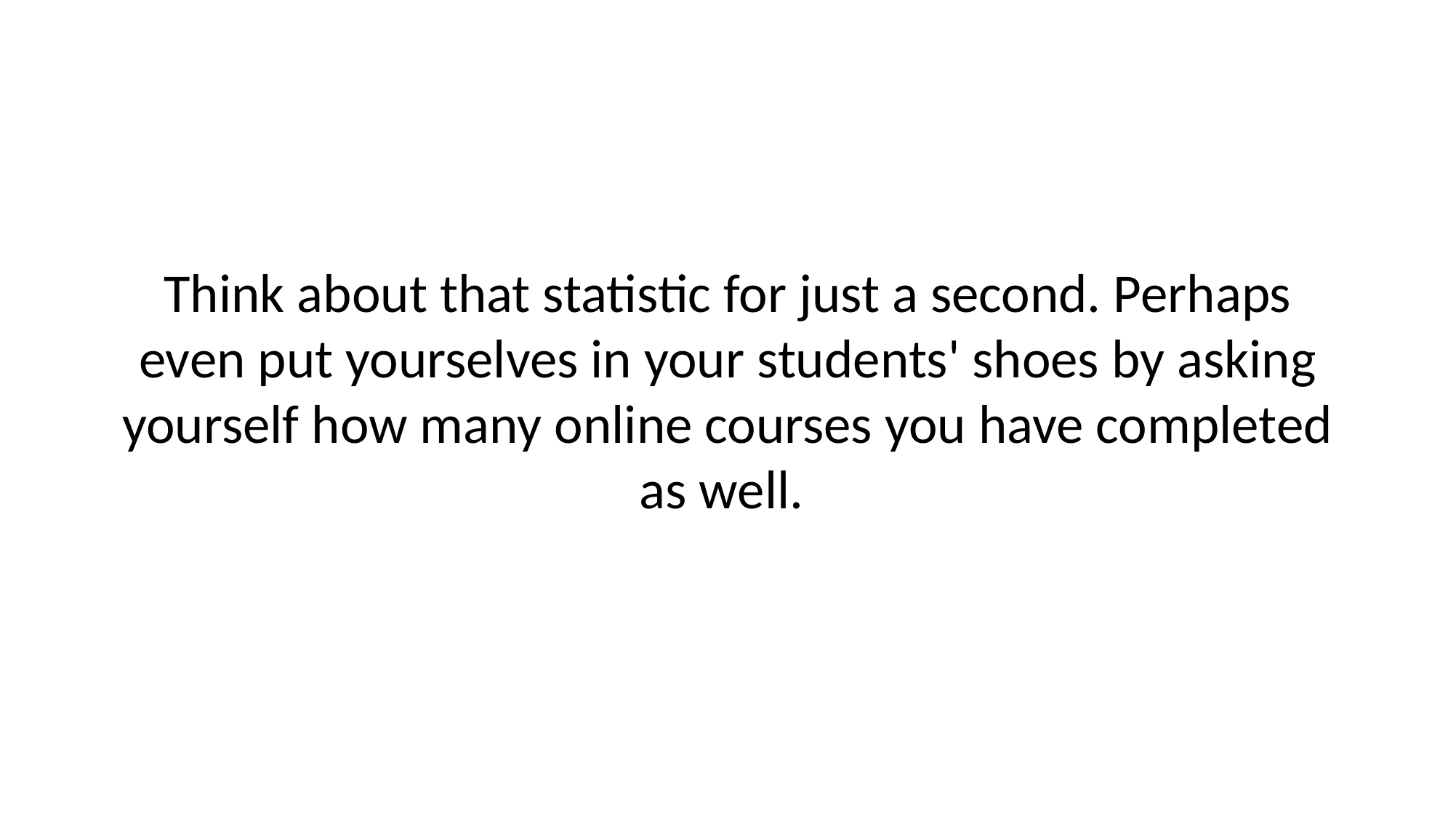

# Think about that statistic for just a second. Perhaps even put yourselves in your students' shoes by asking yourself how many online courses you have completed as well.